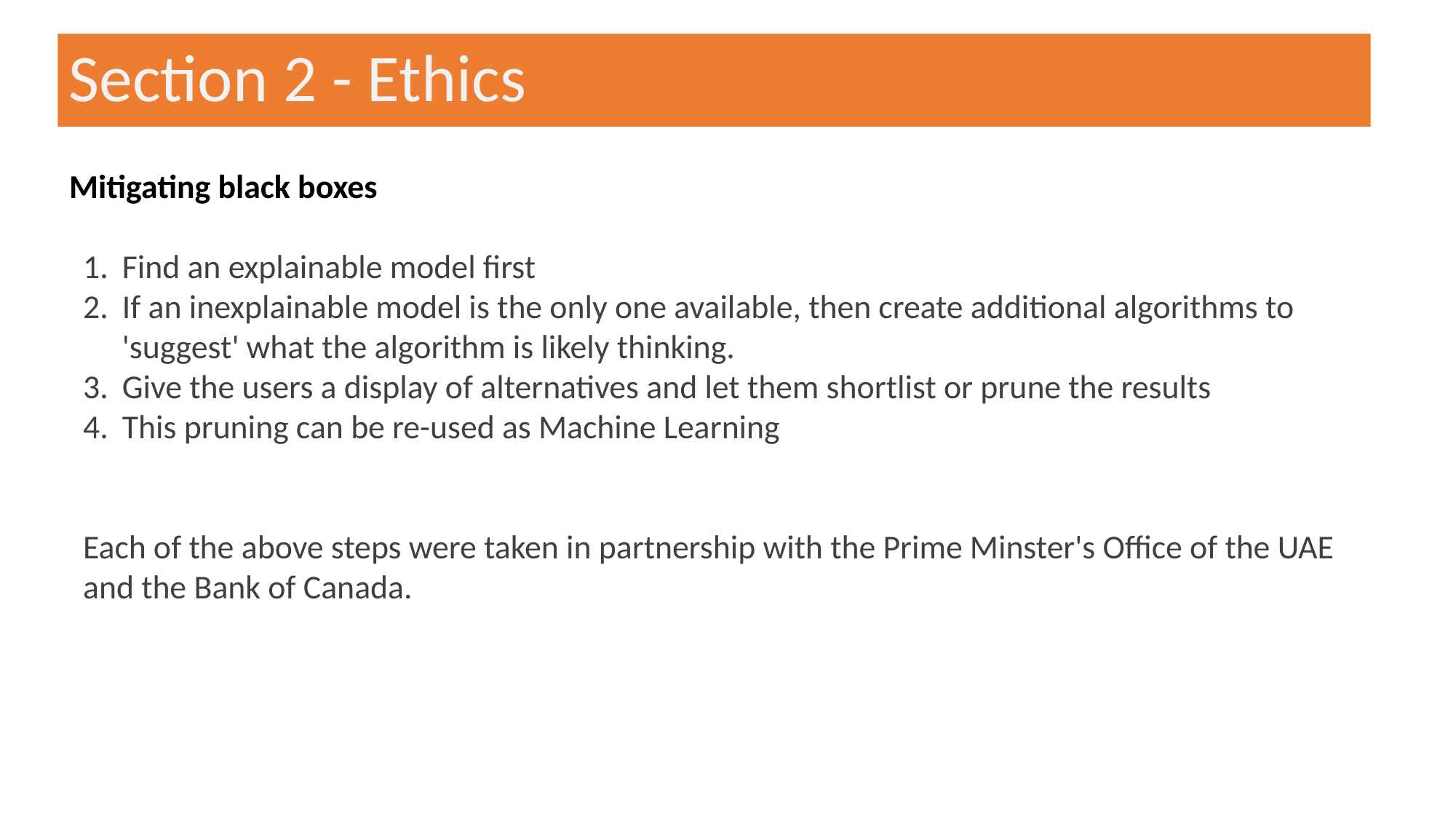

Section 2 - Ethics
Mitigating black boxes

Find an explainable model first
If an inexplainable model is the only one available, then create additional algorithms to 'suggest' what the algorithm is likely thinking.
Give the users a display of alternatives and let them shortlist or prune the results
This pruning can be re-used as Machine Learning

Each of the above steps were taken in partnership with the Prime Minster's Office of the UAE and the Bank of Canada.